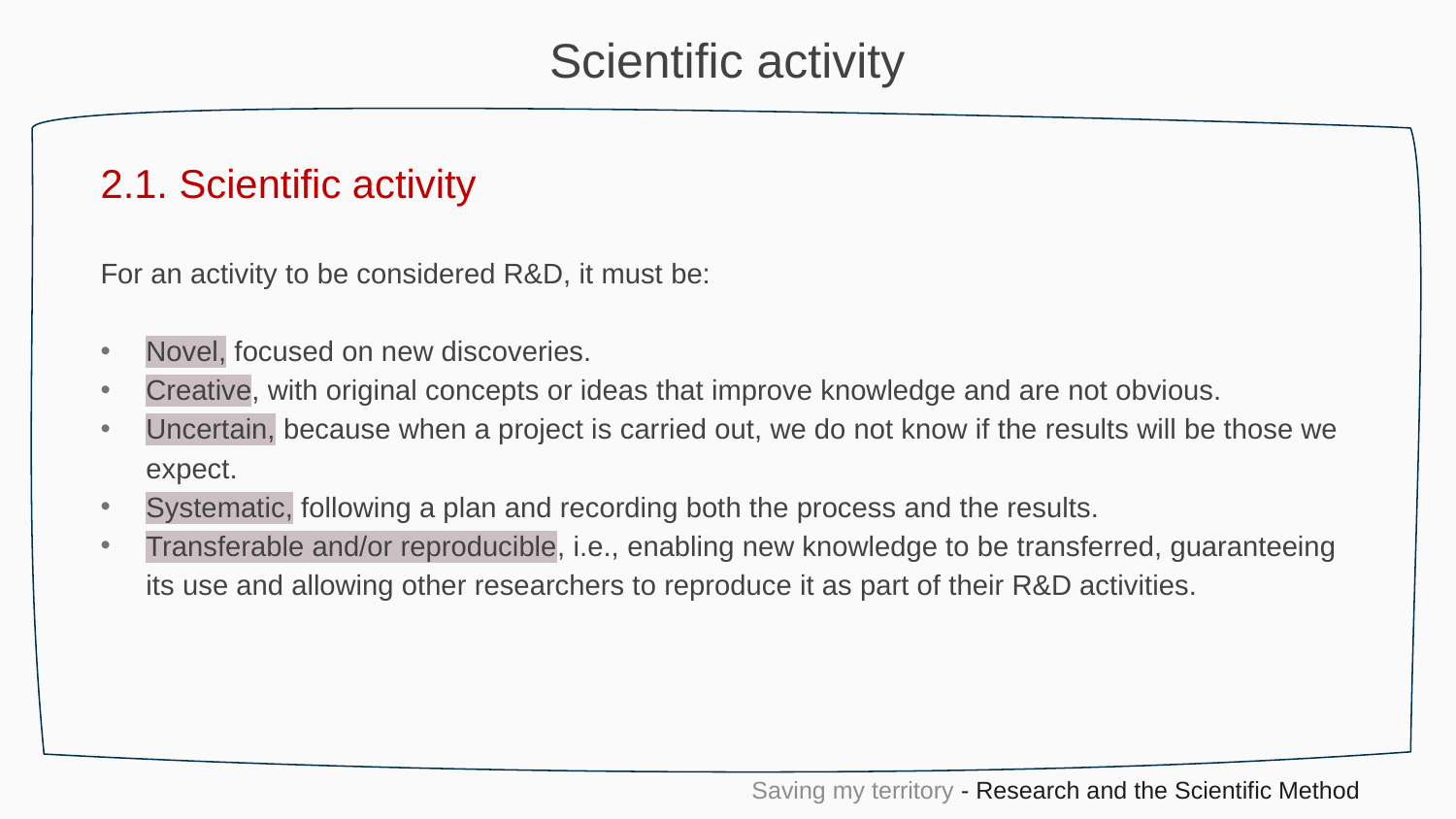

Scientific activity

2.1. Scientific activity

For an activity to be considered R&D, it must be:

Novel, focused on new discoveries.
Creative, with original concepts or ideas that improve knowledge and are not obvious.
Uncertain, because when a project is carried out, we do not know if the results will be those we expect.
Systematic, following a plan and recording both the process and the results.
Transferable and/or reproducible, i.e., enabling new knowledge to be transferred, guaranteeing its use and allowing other researchers to reproduce it as part of their R&D activities.

Saving my territory - Research and the Scientific Method